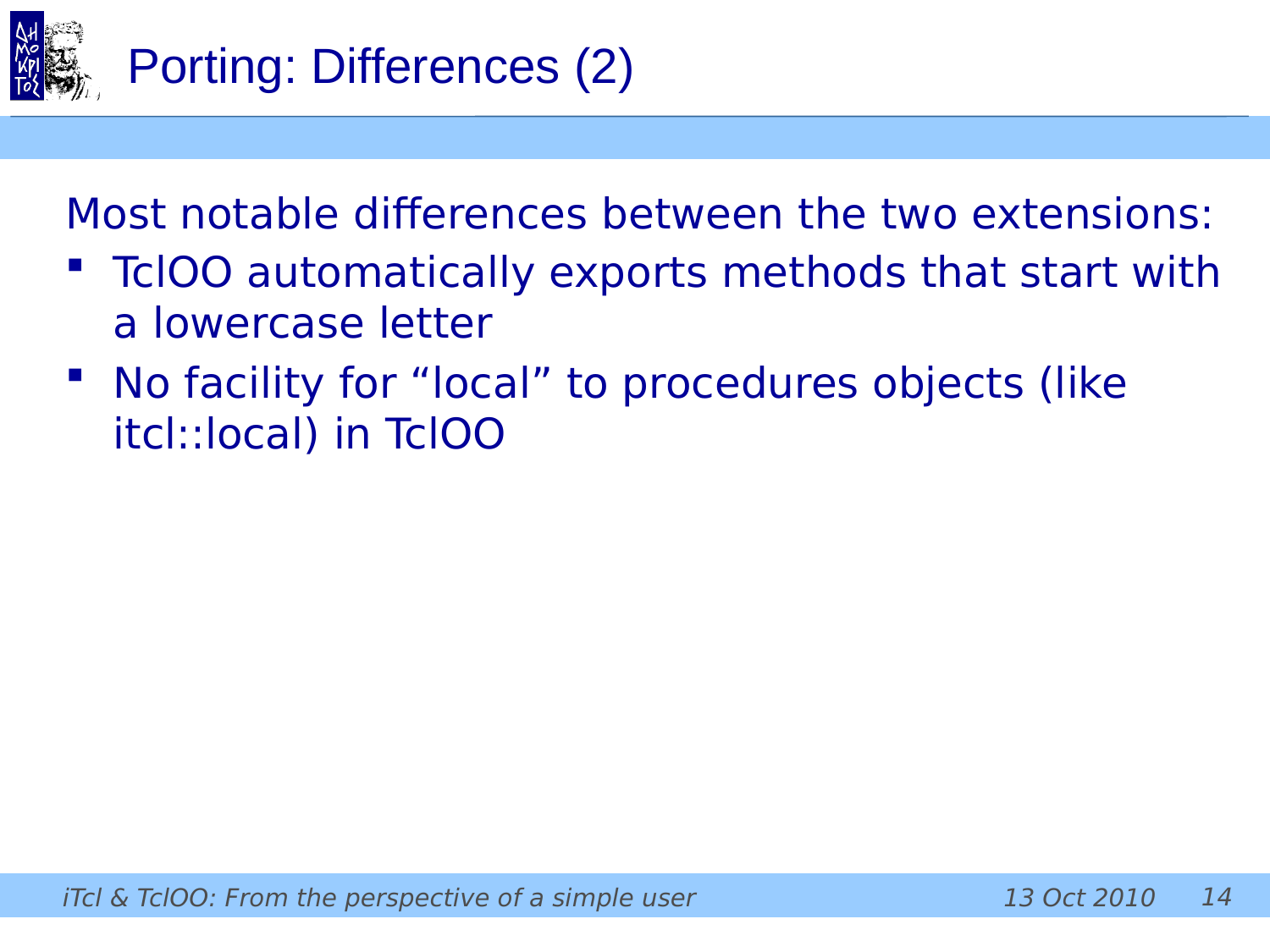

# Porting: Differences (2)
Most notable differences between the two extensions:
TclOO automatically exports methods that start with a lowercase letter
No facility for “local” to procedures objects (like itcl::local) in TclOO

14
iTcl & TclOO: From the perspective of a simple user
13 Oct 2010